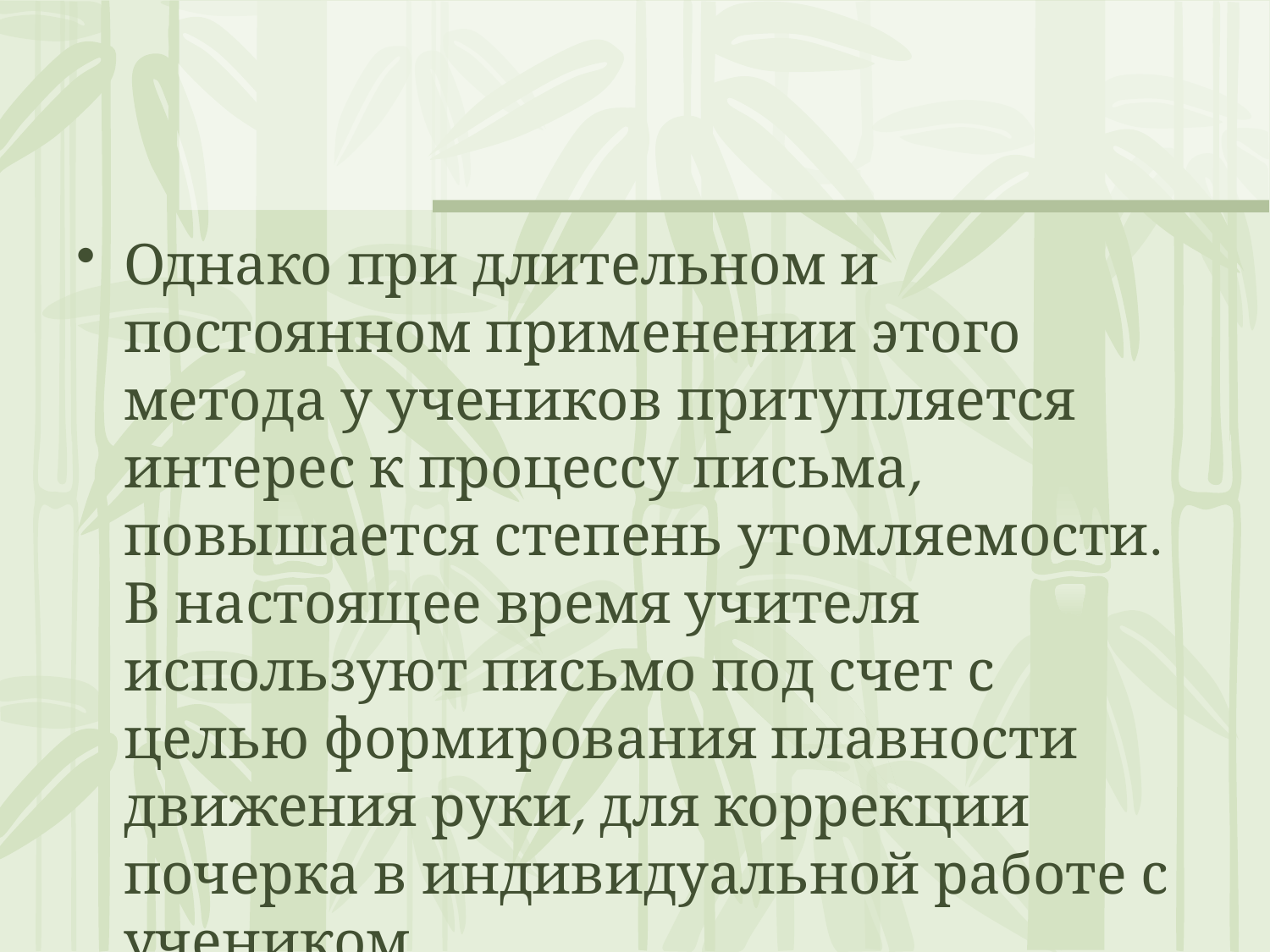

#
Однако при длительном и постоянном применении этого метода у учеников притупляется интерес к процессу письма, повышается степень утомляемости. В настоящее время учителя используют письмо под счет с целью формирования плавности движения руки, для коррекции почерка в индивидуальной работе с учеником.